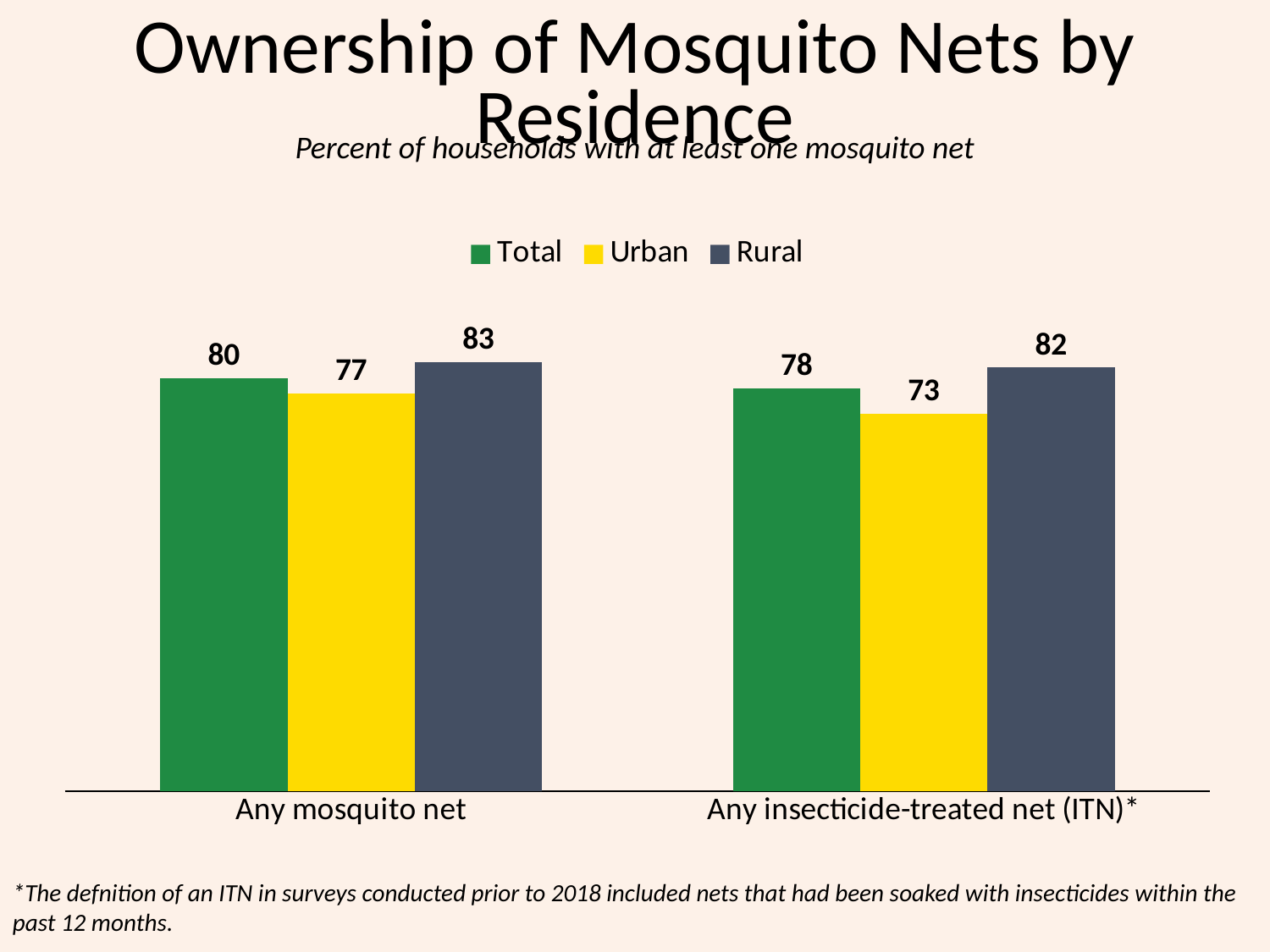

# Ownership of Mosquito Nets by Residence
Percent of households with at least one mosquito net

### Chart

| Category | Total | Urban | Rural |
|---|---|---|---|
| Any mosquito net | 80.0 | 77.0 | 83.0 |
| Any insecticide-treated net (ITN)* | 78.0 | 73.0 | 82.0 |
*The defnition of an ITN in surveys conducted prior to 2018 included nets that had been soaked with insecticides within the past 12 months.